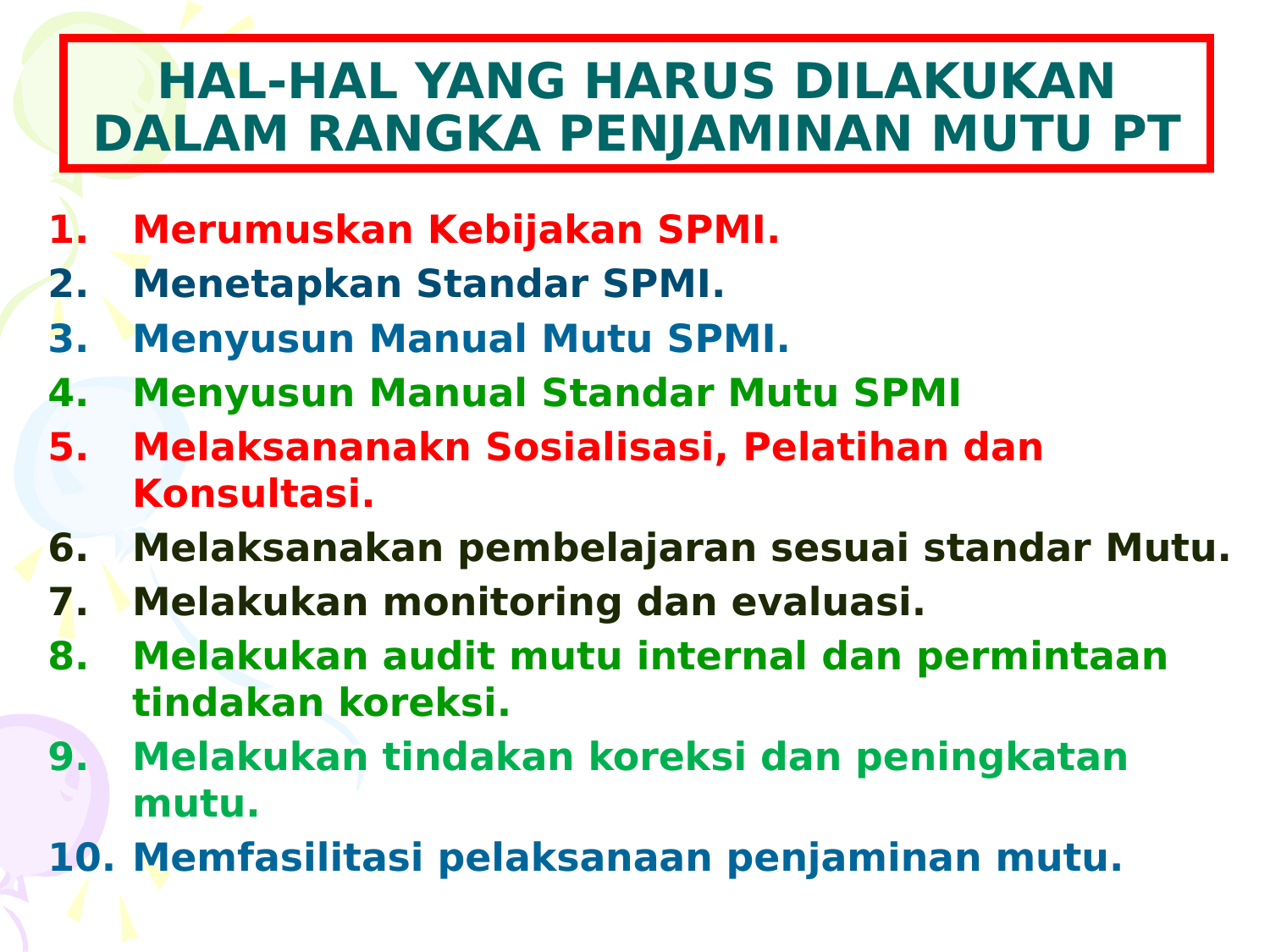

# HAL-HAL YANG HARUS DILAKUKAN DALAM RANGKA PENJAMINAN MUTU PT
Merumuskan Kebijakan SPMI.
Menetapkan Standar SPMI.
Menyusun Manual Mutu SPMI.
Menyusun Manual Standar Mutu SPMI
Melaksananakn Sosialisasi, Pelatihan dan Konsultasi.
Melaksanakan pembelajaran sesuai standar Mutu.
Melakukan monitoring dan evaluasi.
Melakukan audit mutu internal dan permintaan tindakan koreksi.
Melakukan tindakan koreksi dan peningkatan mutu.
Memfasilitasi pelaksanaan penjaminan mutu.